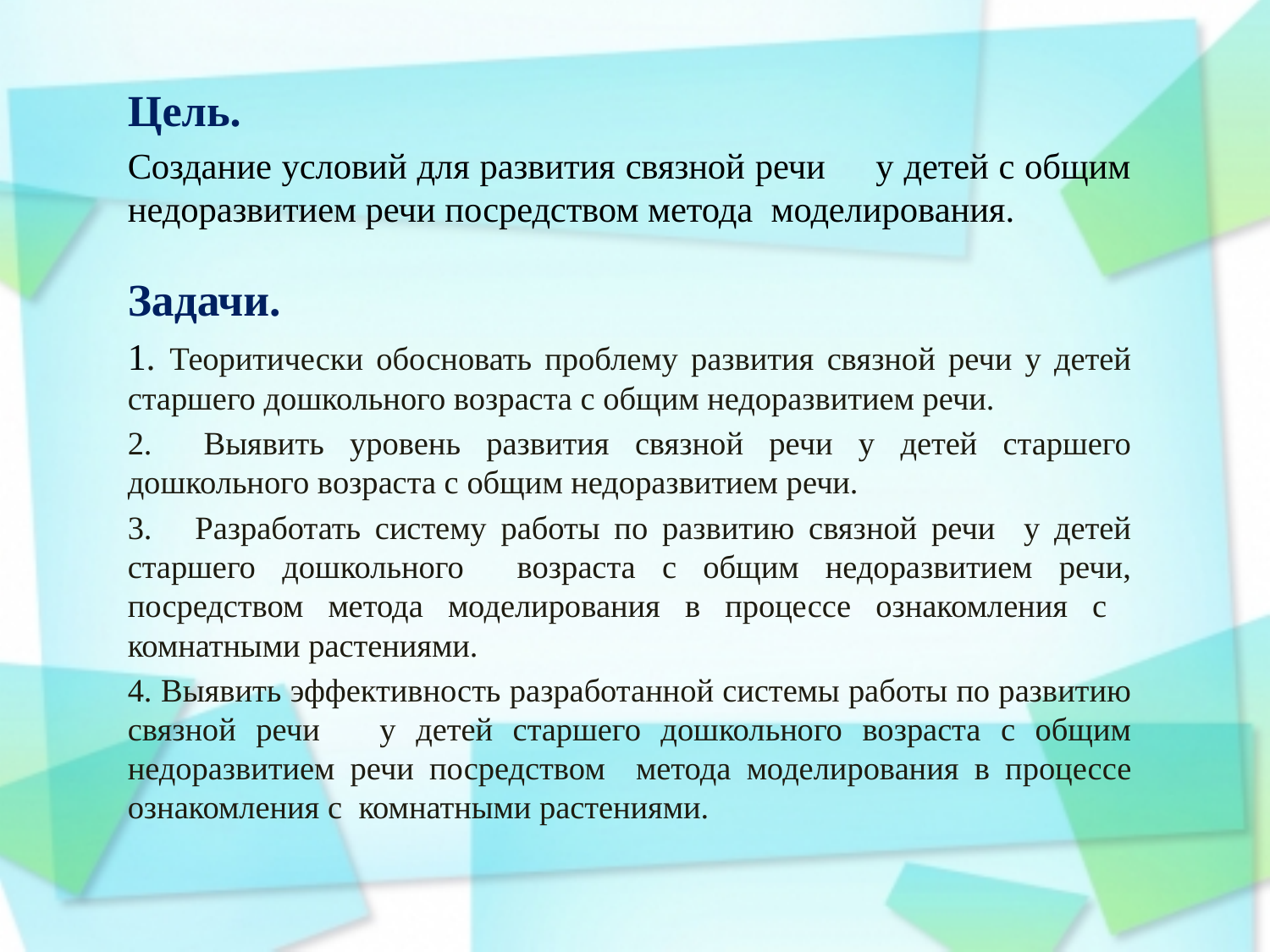

Цель.
Создание условий для развития связной речи     у детей с общим недоразвитием речи посредством метода  моделирования.

Задачи.
1. Теоритически обосновать проблему развития связной речи у детей старшего дошкольного возраста с общим недоразвитием речи.
2.  Выявить уровень развития связной речи у детей старшего дошкольного возраста с общим недоразвитием речи.
3.   Разработать систему работы по развитию связной речи  у детей старшего дошкольного  возраста с общим недоразвитием речи, посредством метода моделирования в процессе ознакомления с  комнатными растениями.
4. Выявить эффективность разработанной системы работы по развитию связной речи   у детей старшего дошкольного возраста с общим недоразвитием речи посредством  метода моделирования в процессе ознакомления с  комнатными растениями.